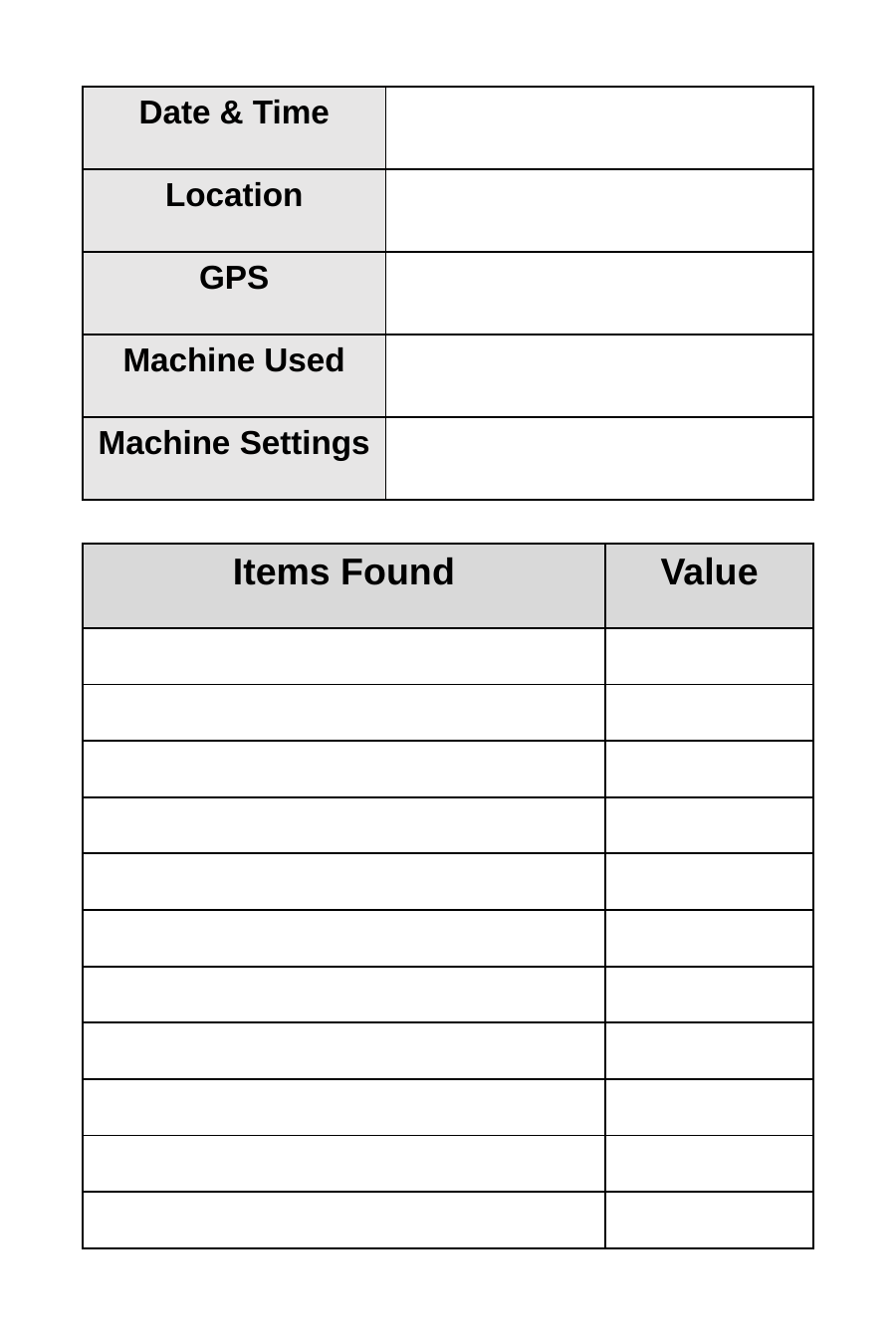

| Date & Time |  |
| --- | --- |
| Location |  |
| GPS |  |
| Machine Used |  |
| Machine Settings |  |
| Items Found | Value |
| --- | --- |
|  |  |
|  |  |
|  |  |
|  |  |
|  |  |
|  |  |
|  |  |
|  |  |
|  |  |
|  |  |
|  |  |